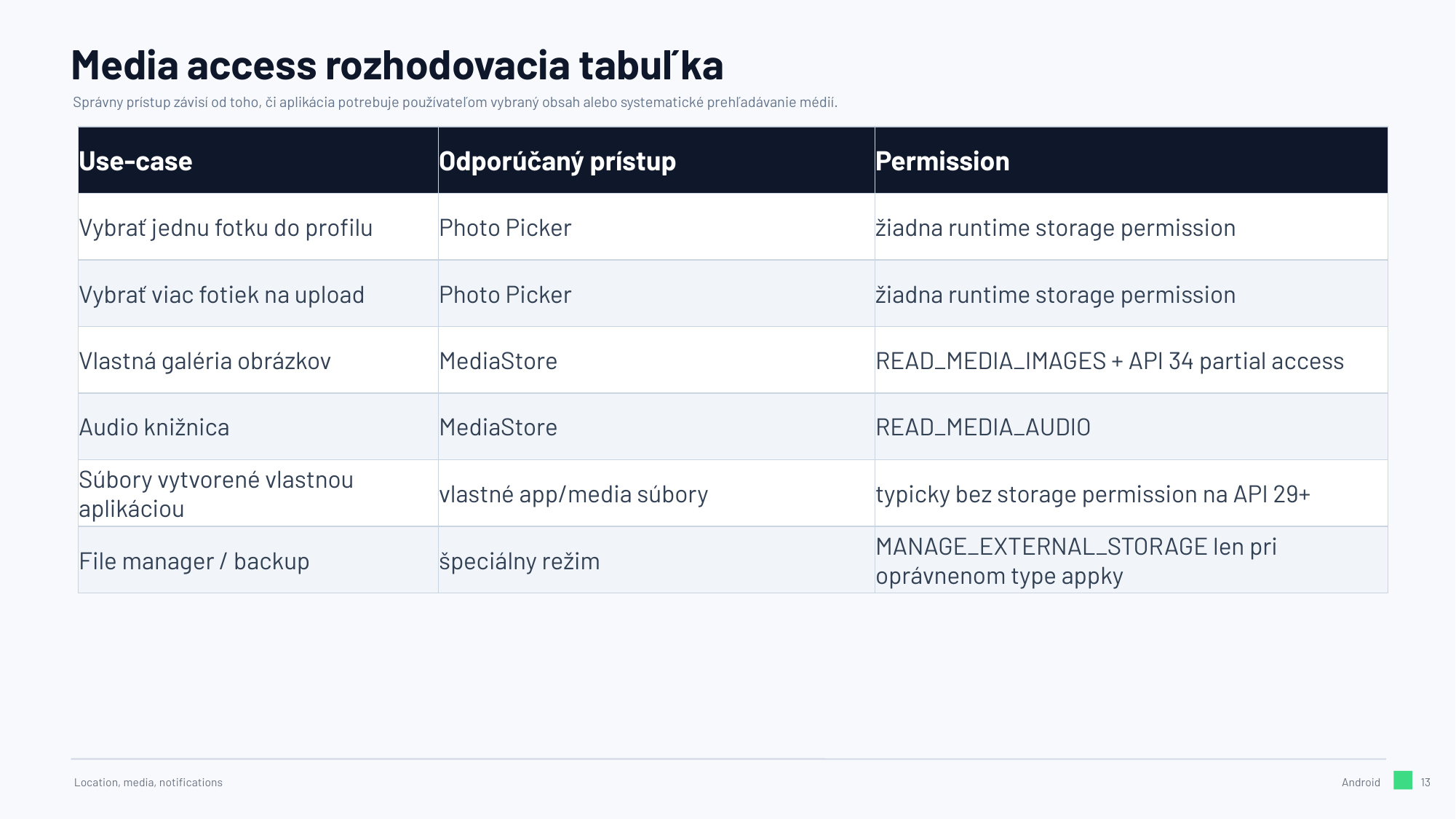

Media access rozhodovacia tabuľka
Správny prístup závisí od toho, či aplikácia potrebuje používateľom vybraný obsah alebo systematické prehľadávanie médií.
Use-case
Odporúčaný prístup
Permission
Vybrať jednu fotku do profilu
Photo Picker
žiadna runtime storage permission
Vybrať viac fotiek na upload
Photo Picker
žiadna runtime storage permission
Vlastná galéria obrázkov
MediaStore
READ_MEDIA_IMAGES + API 34 partial access
Audio knižnica
MediaStore
READ_MEDIA_AUDIO
Súbory vytvorené vlastnou aplikáciou
vlastné app/media súbory
typicky bez storage permission na API 29+
File manager / backup
špeciálny režim
MANAGE_EXTERNAL_STORAGE len pri oprávnenom type appky
13